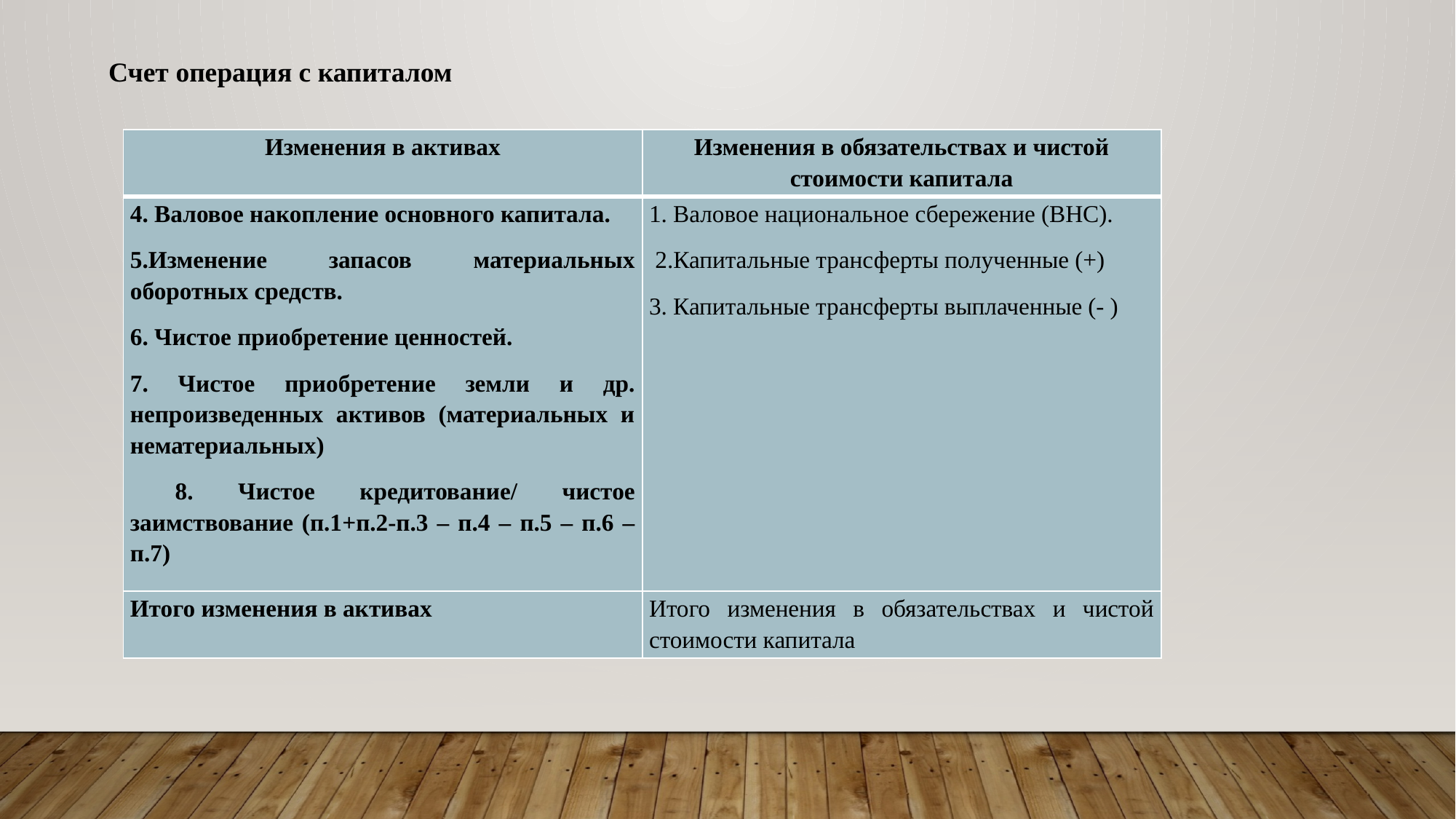

Счет операция с капиталом
| Изменения в активах | Изменения в обязательствах и чистой стоимости капитала |
| --- | --- |
| 4. Валовое накопление основного капитала. 5.Изменение запасов материальных оборотных средств. 6. Чистое приобретение ценностей. 7. Чистое приобретение земли и др. непроизведенных активов (материальных и нематериальных) 8. Чистое кредитование/ чистое заимствование (п.1+п.2-п.3 – п.4 – п.5 – п.6 – п.7) | 1. Валовое национальное сбережение (ВНС). 2.Капитальные трансферты полученные (+) 3. Капитальные трансферты выплаченные (- ) |
| Итого изменения в активах | Итого изменения в обязательствах и чистой стоимости капитала |